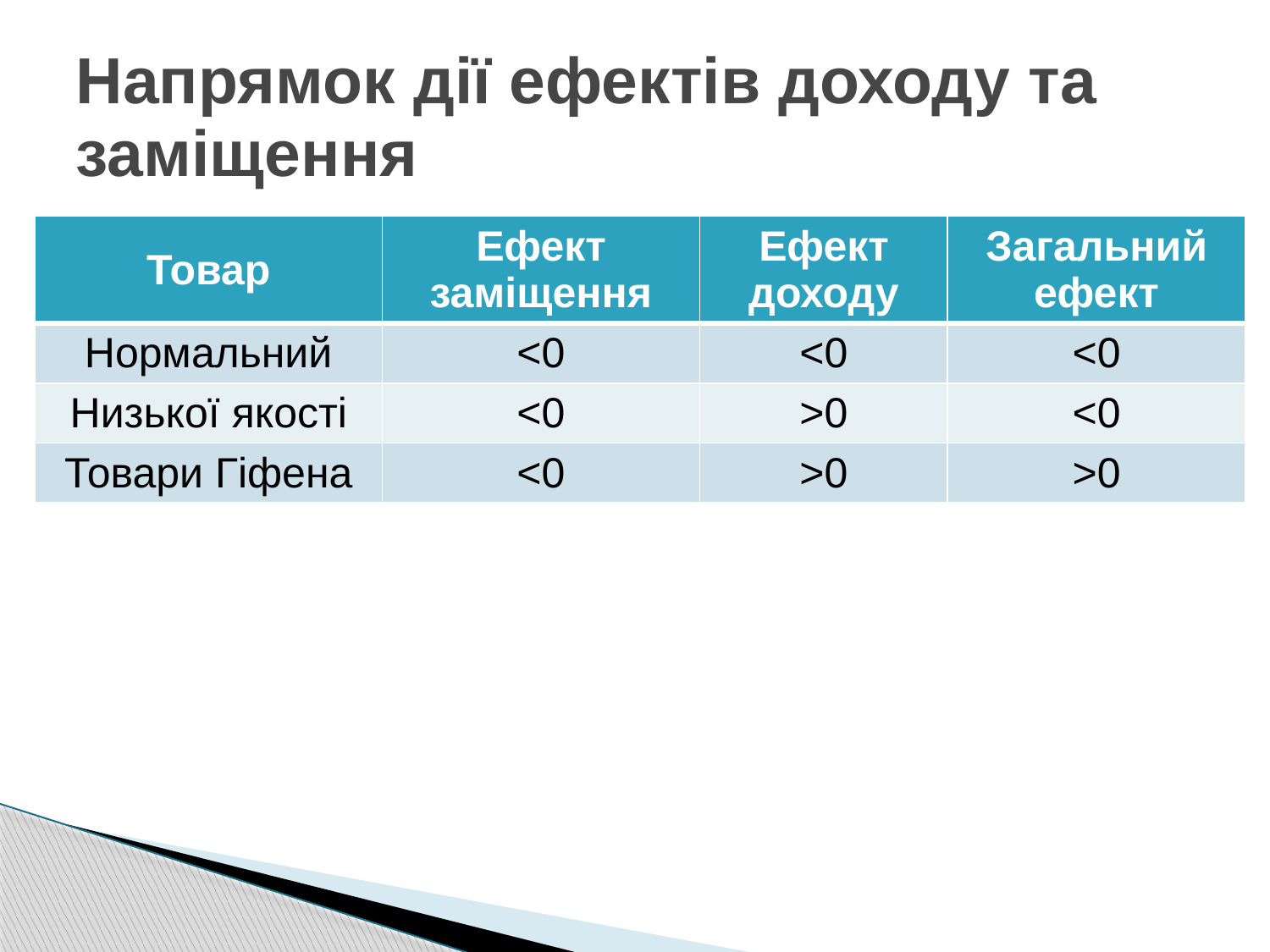

# Напрямок дії ефектів доходу та заміщення
| Товар | Ефект заміщення | Ефект доходу | Загальний ефект |
| --- | --- | --- | --- |
| Нормальний | <0 | <0 | <0 |
| Низької якості | <0 | >0 | <0 |
| Товари Гіфена | <0 | >0 | >0 |